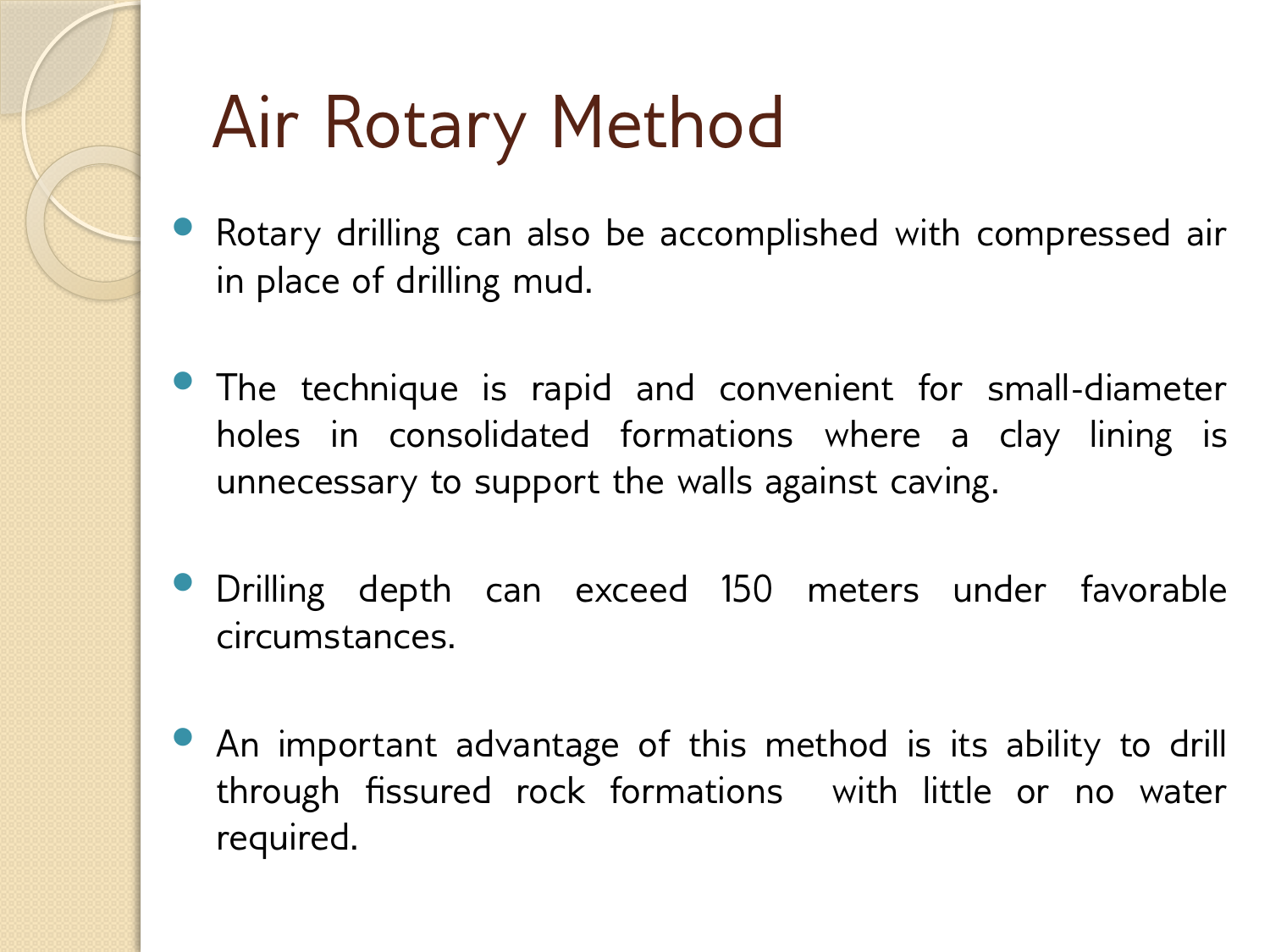

# Air Rotary Method
Rotary drilling can also be accomplished with compressed air in place of drilling mud.

The technique is rapid and convenient for small-diameter holes in consolidated formations where a clay lining is unnecessary to support the walls against caving.

Drilling depth can exceed 150 meters under favorable circumstances.

An important advantage of this method is its ability to drill through fissured rock formations  with little or no water required.